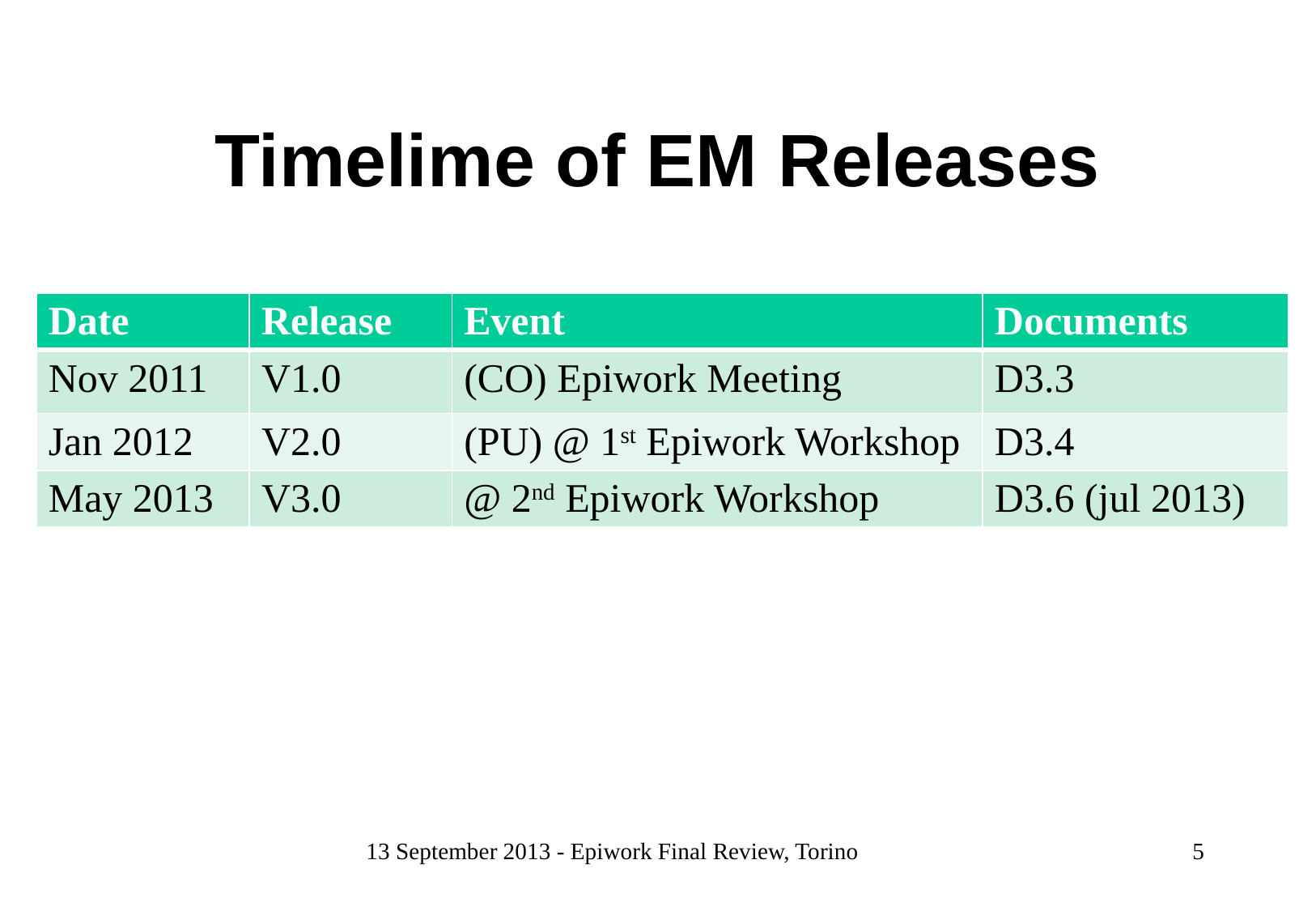

# Timelime of EM Releases
| Date | Release | Event | Documents |
| --- | --- | --- | --- |
| Nov 2011 | V1.0 | (CO) Epiwork Meeting | D3.3 |
| Jan 2012 | V2.0 | (PU) @ 1st Epiwork Workshop | D3.4 |
| May 2013 | V3.0 | @ 2nd Epiwork Workshop | D3.6 (jul 2013) |
13 September 2013 - Epiwork Final Review, Torino
5